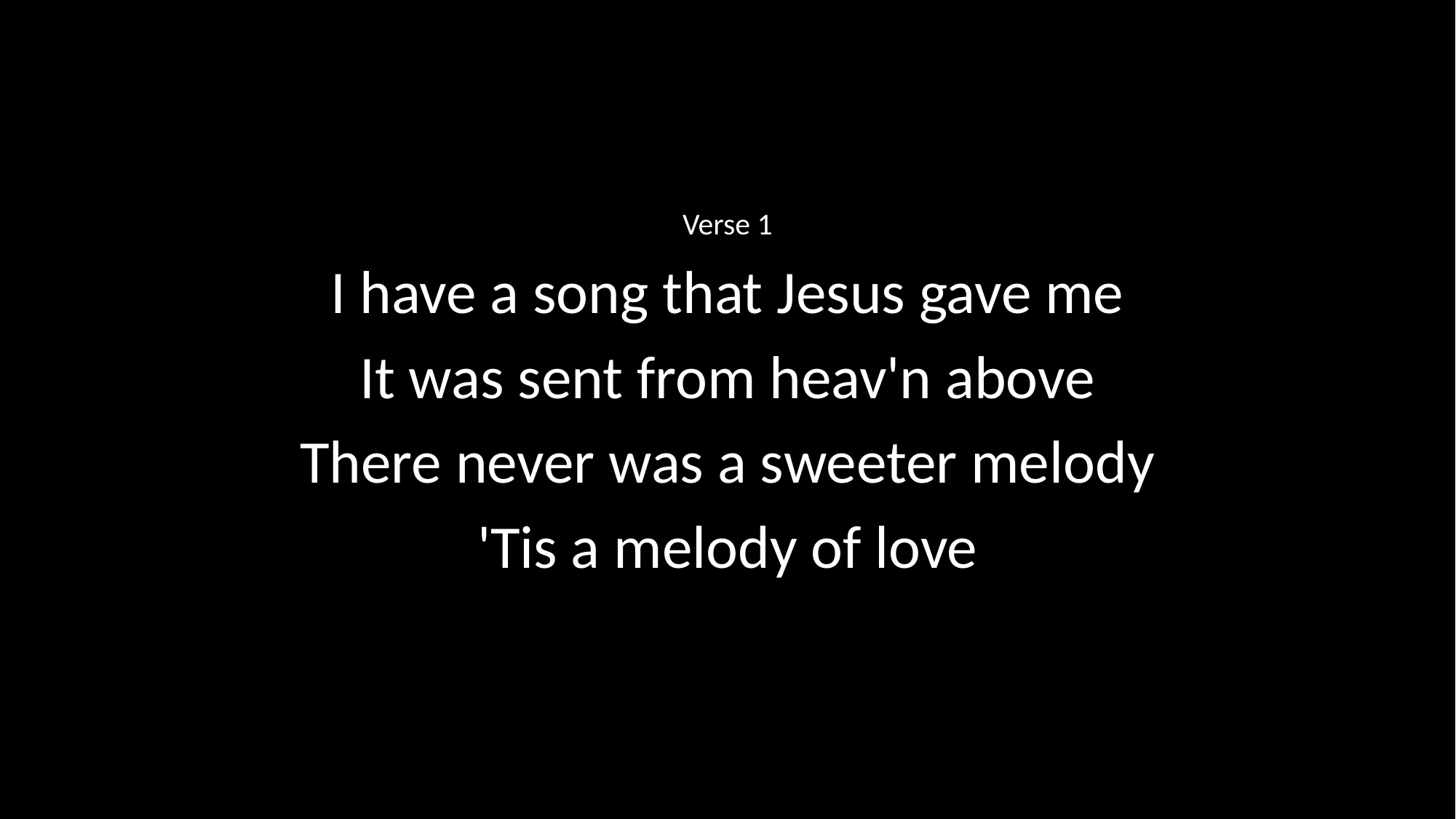

# In My Heart There Rings A Melody
Verse 1
I have a song that Jesus gave me
It was sent from heav'n above
There never was a sweeter melody
'Tis a melody of love